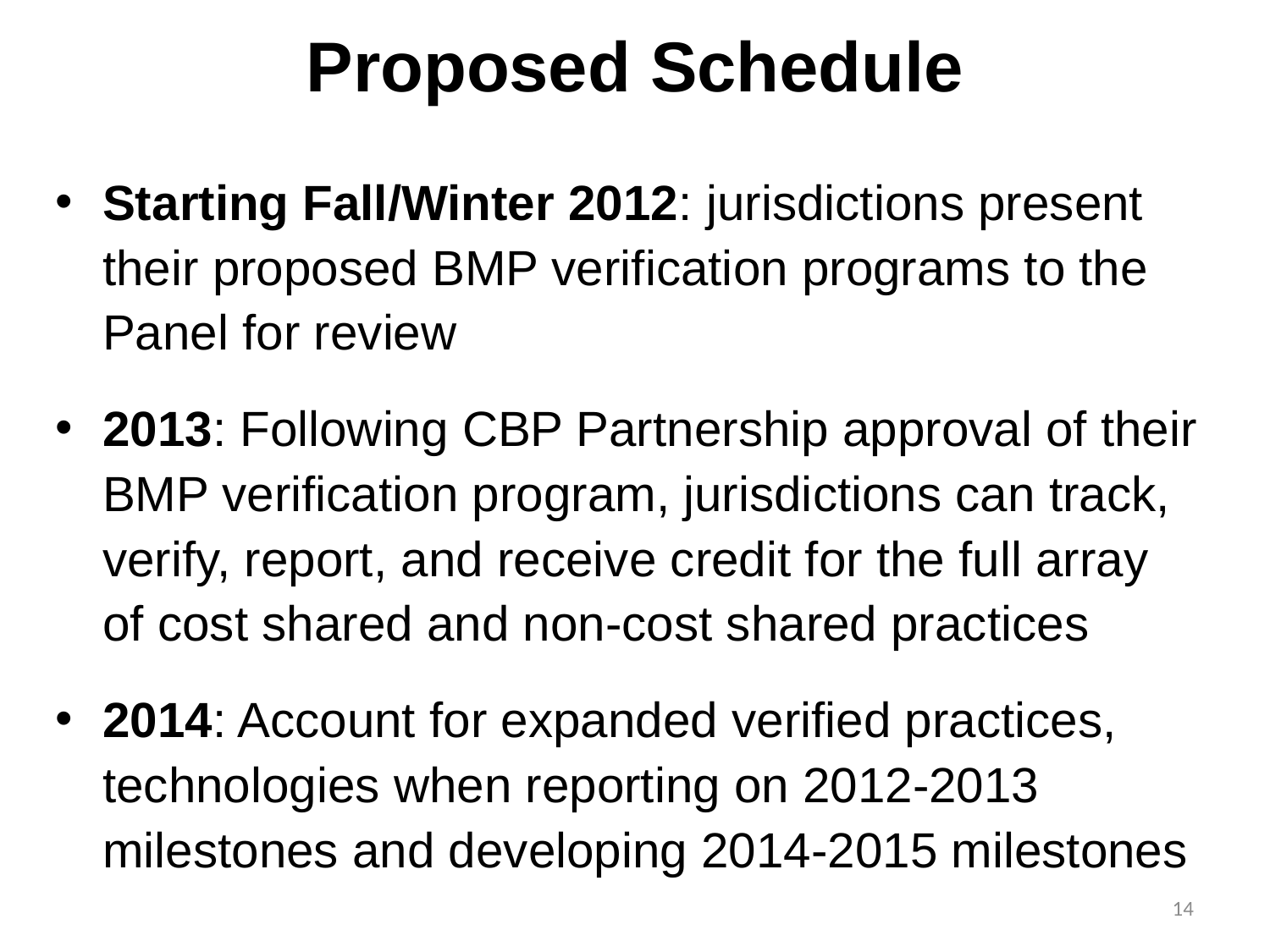

# Proposed Schedule
Starting Fall/Winter 2012: jurisdictions present their proposed BMP verification programs to the Panel for review
2013: Following CBP Partnership approval of their BMP verification program, jurisdictions can track, verify, report, and receive credit for the full array of cost shared and non-cost shared practices
2014: Account for expanded verified practices, technologies when reporting on 2012-2013 milestones and developing 2014-2015 milestones

14